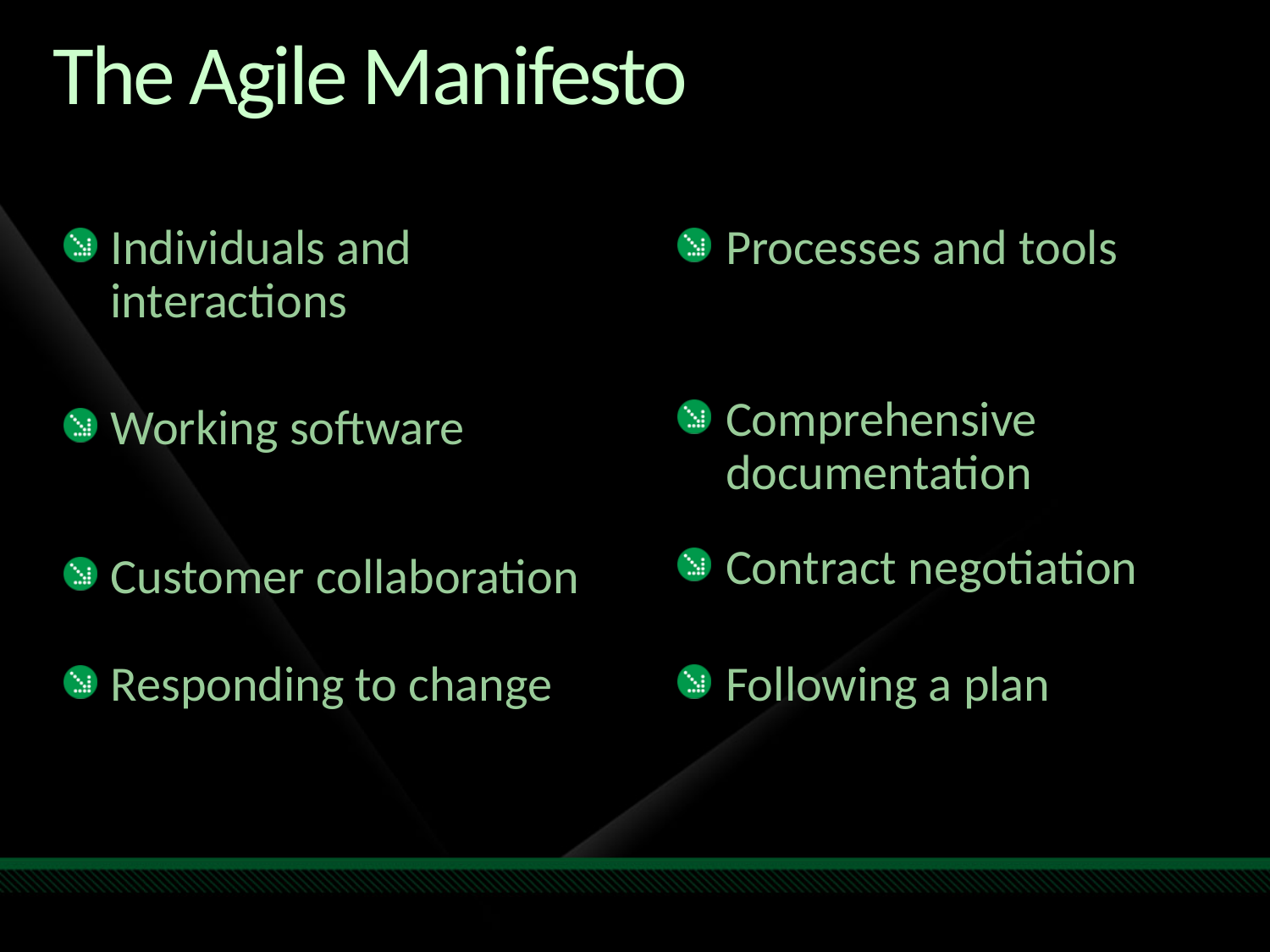

# The Agile Manifesto
Individuals and interactions

Working software

Customer collaboration

Responding to change
Processes and tools

Comprehensive documentation

Contract negotiation

Following a plan